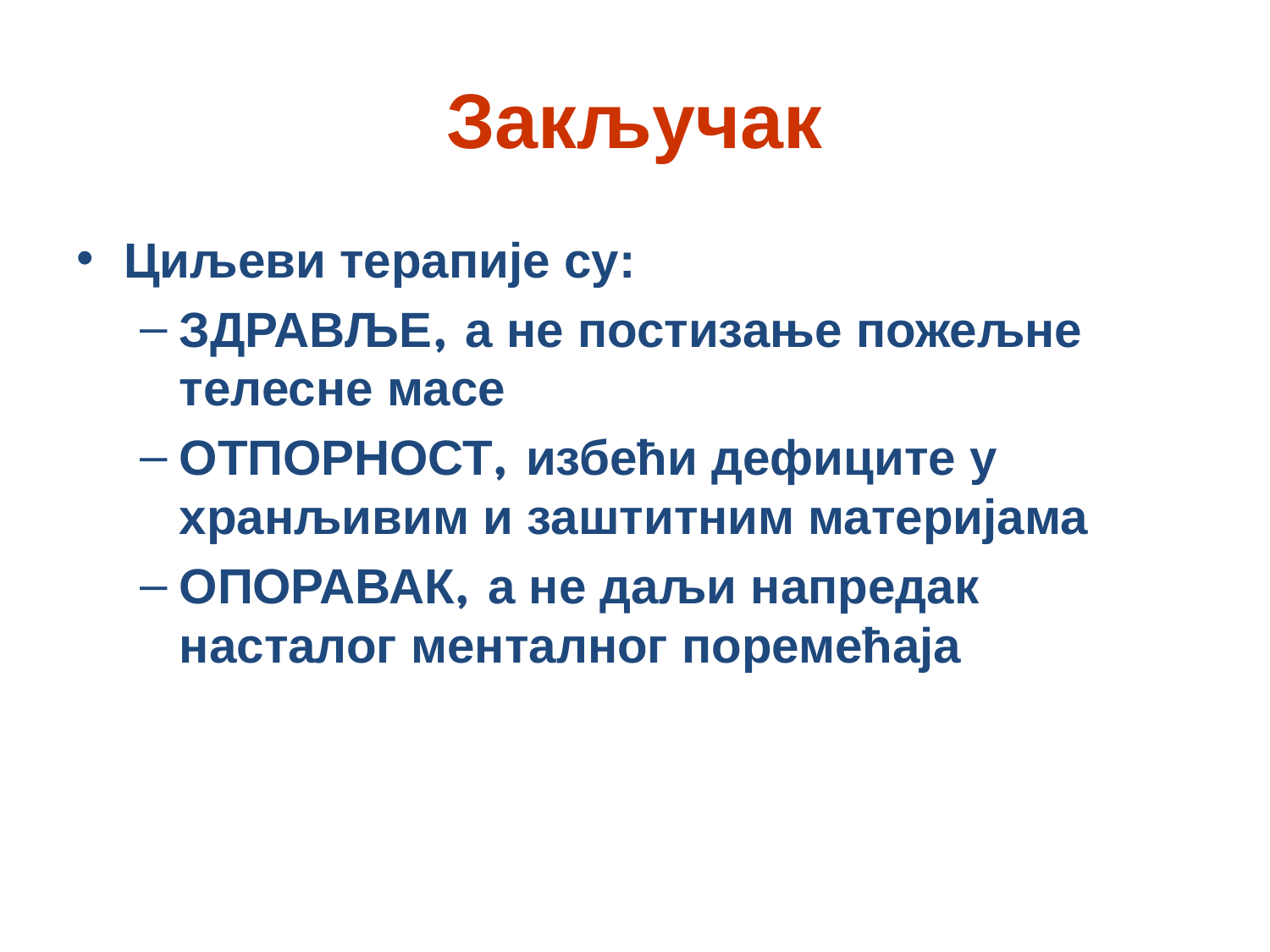

# Закључак
Циљеви терапије су:
ЗДРАВЉЕ, а не постизање пожељне телесне масе
ОТПОРНОСТ, избећи дефиците у хранљивим и заштитним материјама
ОПОРАВАК, а не даљи напредак насталог менталног поремећаја